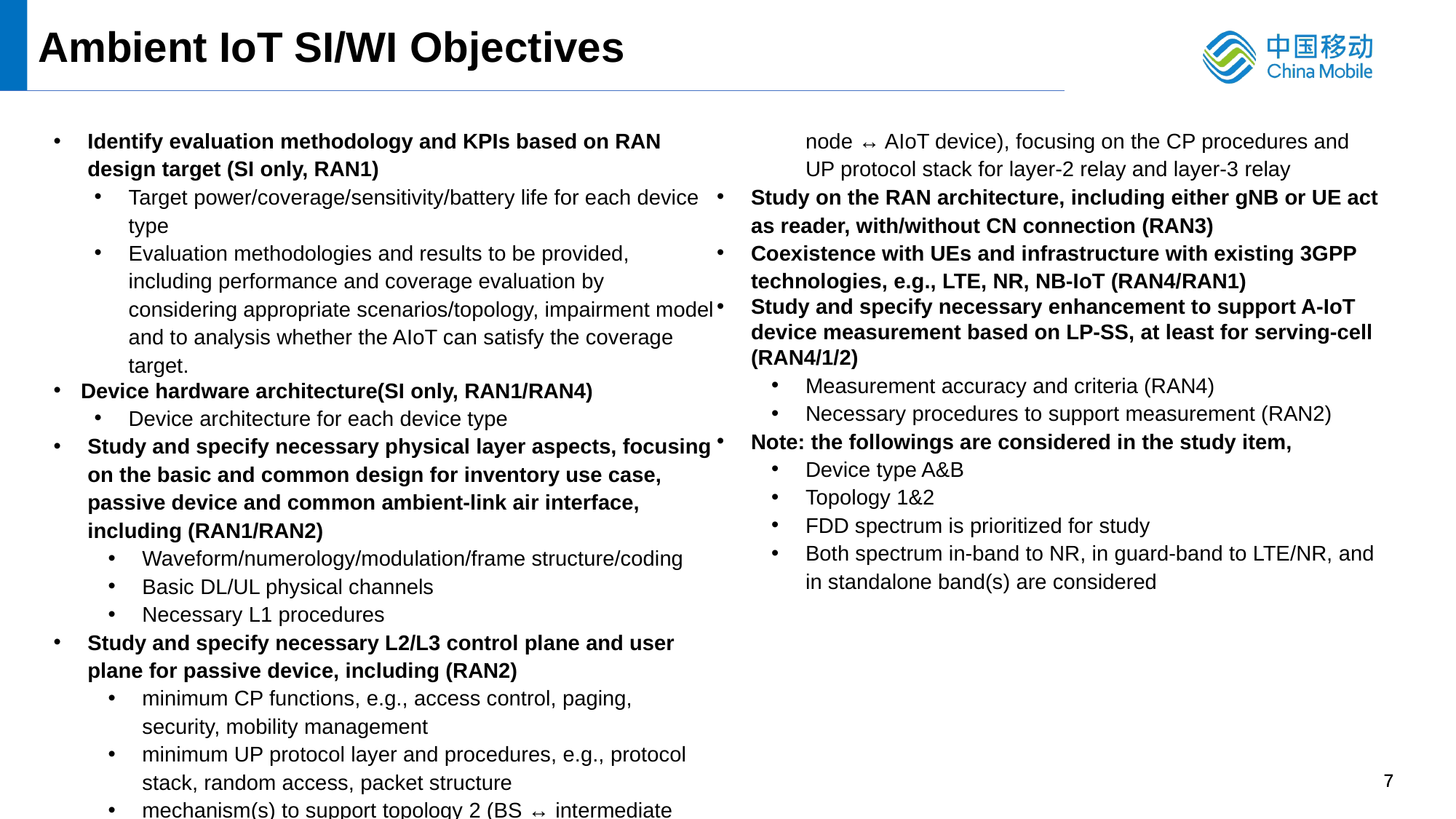

Ambient IoT SI/WI Objectives
Identify evaluation methodology and KPIs based on RAN design target (SI only, RAN1)
Target power/coverage/sensitivity/battery life for each device type
Evaluation methodologies and results to be provided, including performance and coverage evaluation by considering appropriate scenarios/topology, impairment model and to analysis whether the AIoT can satisfy the coverage target.
Device hardware architecture(SI only, RAN1/RAN4)
Device architecture for each device type
Study and specify necessary physical layer aspects, focusing on the basic and common design for inventory use case, passive device and common ambient-link air interface, including (RAN1/RAN2)
Waveform/numerology/modulation/frame structure/coding
Basic DL/UL physical channels
Necessary L1 procedures
Study and specify necessary L2/L3 control plane and user plane for passive device, including (RAN2)
minimum CP functions, e.g., access control, paging, security, mobility management
minimum UP protocol layer and procedures, e.g., protocol stack, random access, packet structure
mechanism(s) to support topology 2 (BS ↔ intermediate node ↔ AIoT device), focusing on the CP procedures and UP protocol stack for layer-2 relay and layer-3 relay
Study on the RAN architecture, including either gNB or UE act as reader, with/without CN connection (RAN3)
Coexistence with UEs and infrastructure with existing 3GPP technologies, e.g., LTE, NR, NB-IoT (RAN4/RAN1)
Study and specify necessary enhancement to support A-IoT device measurement based on LP-SS, at least for serving-cell (RAN4/1/2)
Measurement accuracy and criteria (RAN4)
Necessary procedures to support measurement (RAN2)
Note: the followings are considered in the study item,
Device type A&B
Topology 1&2
FDD spectrum is prioritized for study
Both spectrum in-band to NR, in guard-band to LTE/NR, and in standalone band(s) are considered
7
7